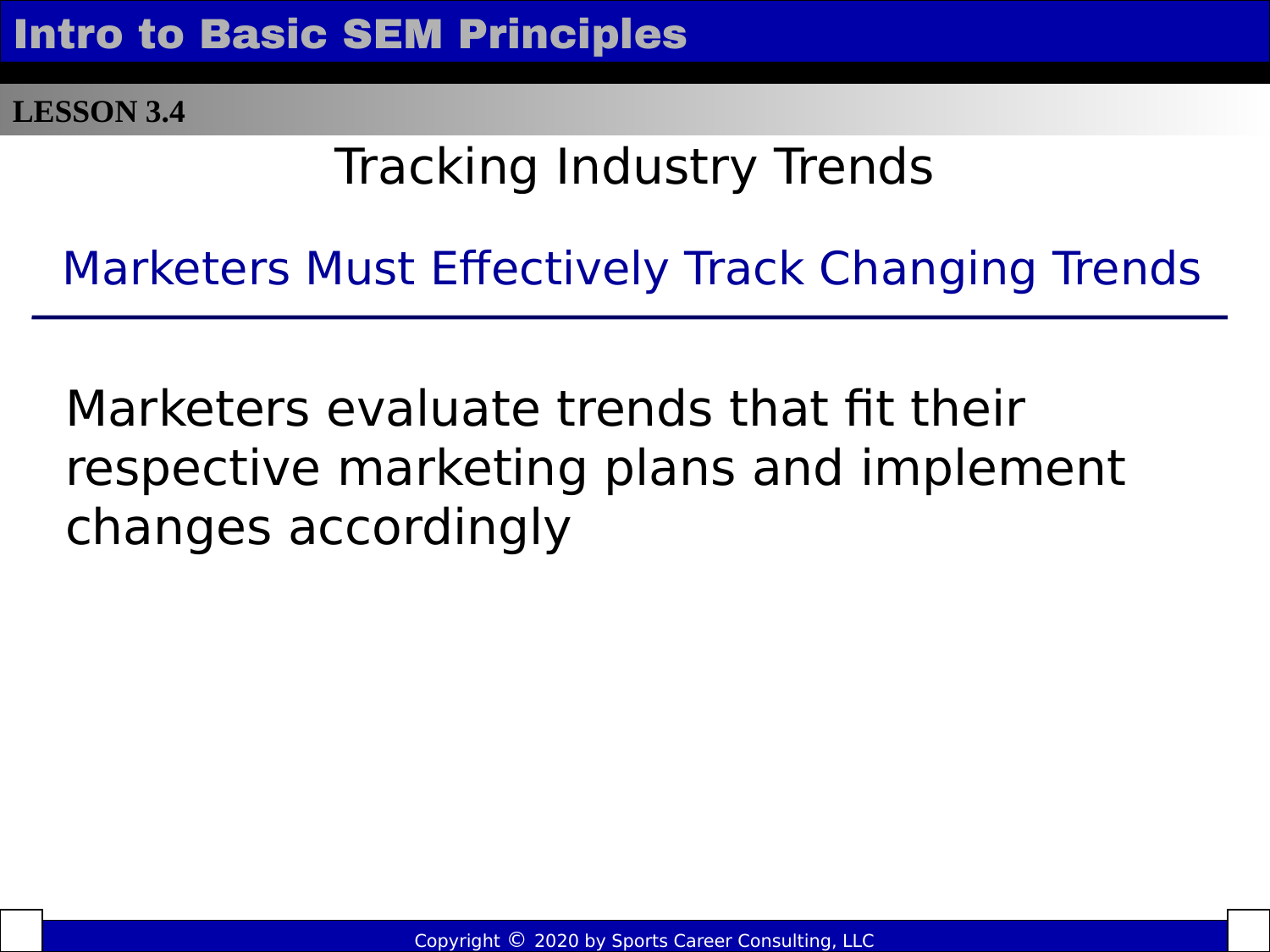

Intro to Basic SEM Principles
LESSON 3.4
Tracking Industry Trends
Marketers Must Effectively Track Changing Trends

Marketers evaluate trends that fit their respective marketing plans and implement changes accordingly
Copyright © 2020 by Sports Career Consulting, LLC